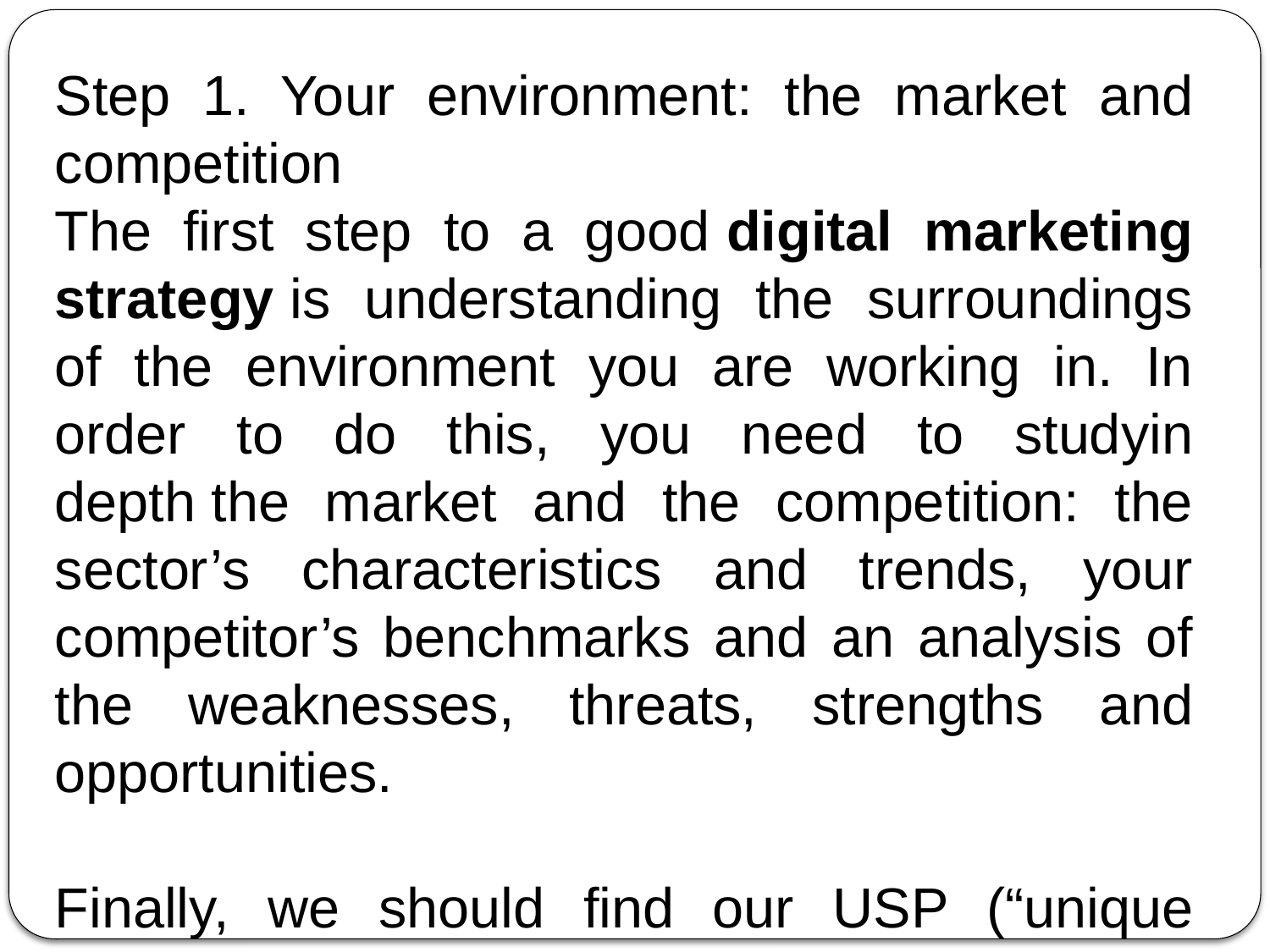

Step 1. Your environment: the market and competition
The first step to a good digital marketing strategy is understanding the surroundings of the environment you are working in. In order to do this, you need to studyin depth the market and the competition: the sector’s characteristics and trends, your competitor’s benchmarks and an analysis of the weaknesses, threats, strengths and opportunities.

Finally, we should find our USP (“unique selling proposition”): what makes our product stand out and what places it in a unique position in relation to the competition.